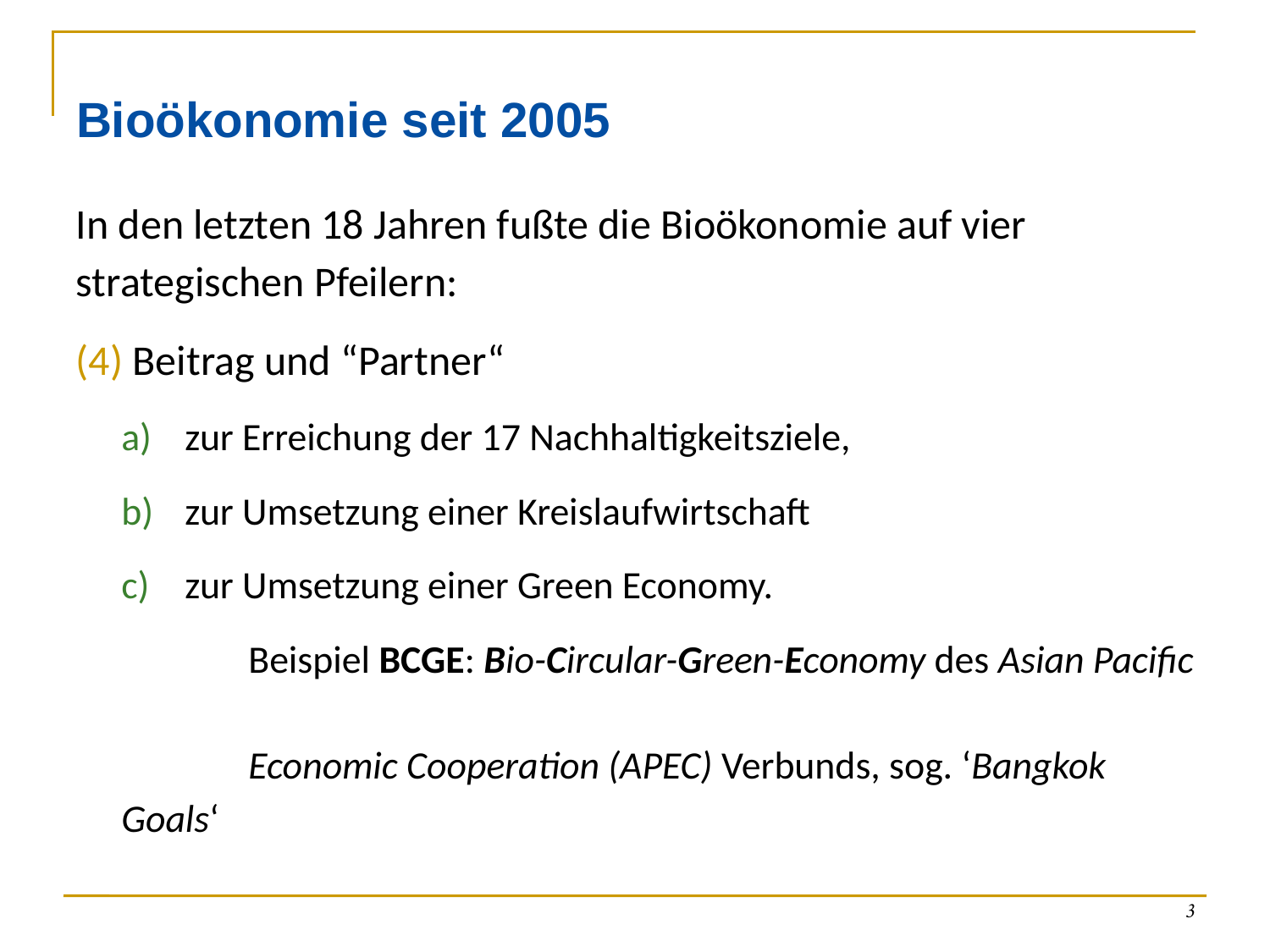

# Bioökonomie seit 2005
In den letzten 18 Jahren fußte die Bioökonomie auf vier strategischen Pfeilern:
(4) Beitrag und “Partner“
zur Erreichung der 17 Nachhaltigkeitsziele,
zur Umsetzung einer Kreislaufwirtschaft
zur Umsetzung einer Green Economy.
	Beispiel BCGE: Bio-Circular-Green-Economy des Asian Pacific
	Economic Cooperation (APEC) Verbunds, sog. ‘Bangkok Goals‘

3